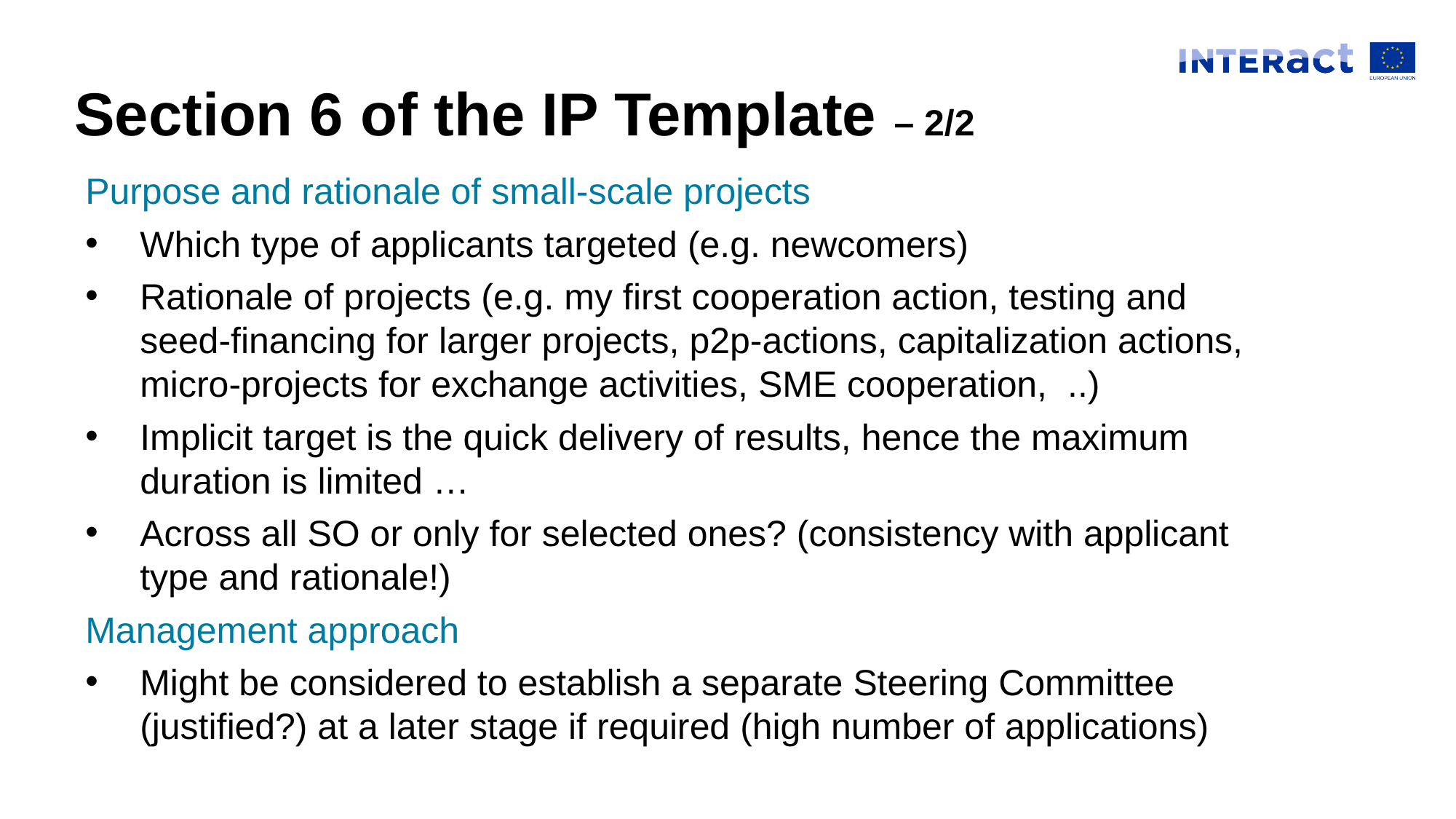

# Section 6 of the IP Template – 2/2
Purpose and rationale of small-scale projects
Which type of applicants targeted (e.g. newcomers)
Rationale of projects (e.g. my first cooperation action, testing and seed-financing for larger projects, p2p-actions, capitalization actions, micro-projects for exchange activities, SME cooperation,  ..)
Implicit target is the quick delivery of results, hence the maximum duration is limited …
Across all SO or only for selected ones? (consistency with applicant type and rationale!)
Management approach
Might be considered to establish a separate Steering Committee (justified?) at a later stage if required (high number of applications)